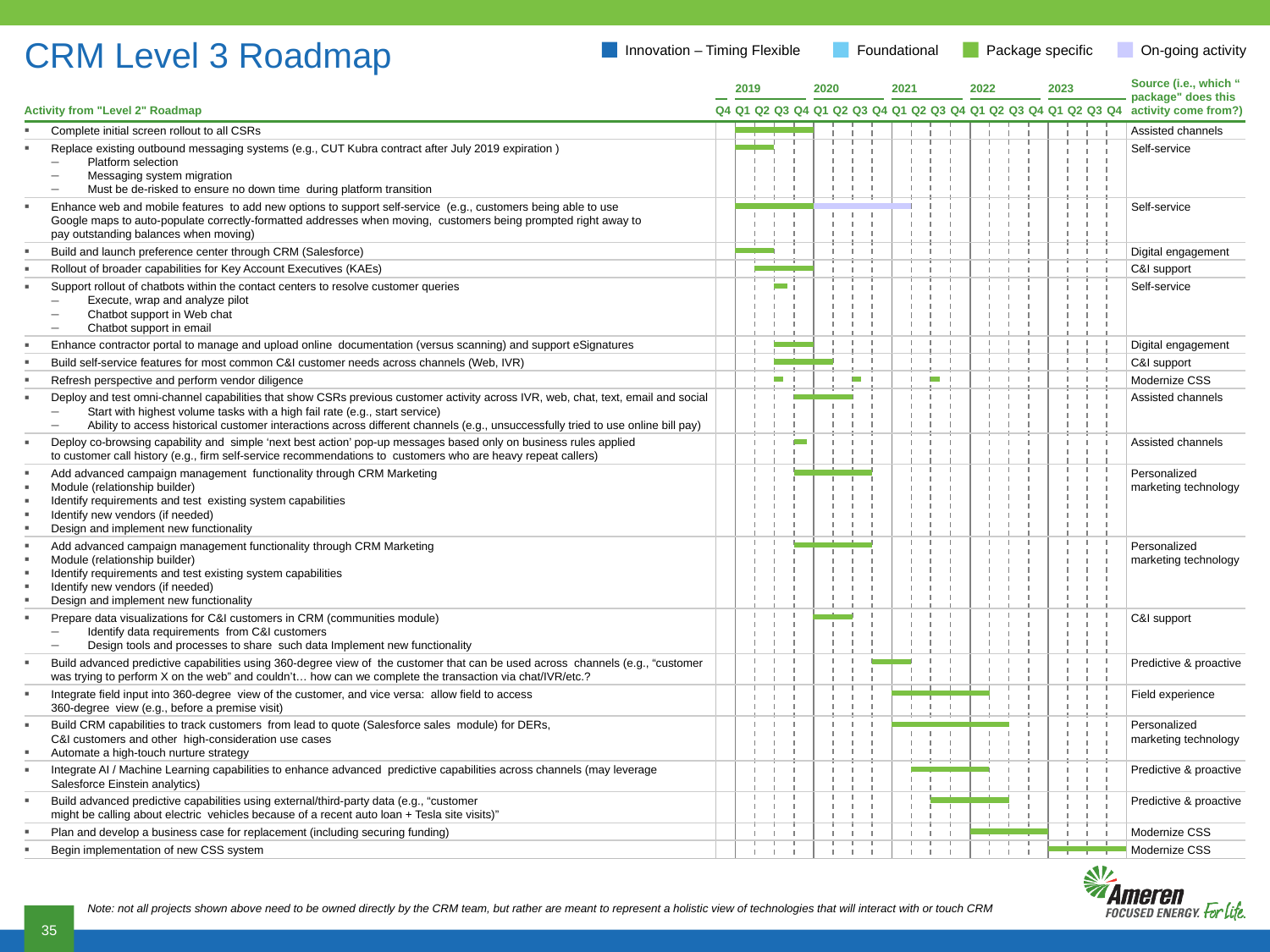

# CRM Level 3 Roadmap
Innovation – Timing Flexible
Foundational
Package specific
On-going activity

Source (i.e., which “
package" does this
activity come from?)

2019
2020
2021
2022
2023
Q4
Q1
Q2
Q3
Q4
Q1
Q2
Q3
Q4
Q1
Q2
Q3
Q4
Q1
Q2
Q3
Q4
Q1
Q2
Q3
Q4
Activity from "Level 2" Roadmap
Complete initial screen rollout to all CSRs
Assisted channels
Replace existing outbound messaging systems (e.g., CUT Kubra contract after July 2019 expiration )
Platform selection
Messaging system migration
Must be de-risked to ensure no down time  during platform transition
Self-service
Enhance web and mobile features  to add new options to support self-service  (e.g., customers being able to use
Google maps to auto-populate correctly-formatted addresses when moving,  customers being prompted right away to
pay outstanding balances when moving)
Self-service
Build and launch preference center through CRM (Salesforce)
Digital engagement
Rollout of broader capabilities for Key Account Executives (KAEs)
C&I support
Support rollout of chatbots within the contact centers to resolve customer queries
Execute, wrap and analyze pilot
Chatbot support in Web chat
Chatbot support in email
Self-service
Enhance contractor portal to manage and upload online  documentation (versus scanning) and support eSignatures
Digital engagement
Build self-service features for most common C&I customer needs across channels (Web, IVR)
C&I support
Refresh perspective and perform vendor diligence
Modernize CSS
Deploy and test omni-channel capabilities that show CSRs previous customer activity across IVR, web, chat, text, email and social
Start with highest volume tasks with a high fail rate (e.g., start service)
Ability to access historical customer interactions across different channels (e.g., unsuccessfully tried to use online bill pay)
Assisted channels
Deploy co-browsing capability and  simple ‘next best action’ pop-up messages based only on business rules applied
to customer call history (e.g., firm self-service recommendations to  customers who are heavy repeat callers)
Assisted channels
Add advanced campaign management  functionality through CRM Marketing
Module (relationship builder)
Identify requirements and test  existing system capabilities
Identify new vendors (if needed)
Design and implement new functionality
Personalized
marketing technology
Add advanced campaign management functionality through CRM Marketing
Module (relationship builder)
Identify requirements and test existing system capabilities
Identify new vendors (if needed)
Design and implement new functionality
Personalized
marketing technology
Prepare data visualizations for C&I customers in CRM (communities module)
Identify data requirements  from C&I customers
Design tools and processes to share  such data Implement new functionality
C&I support
Build advanced predictive capabilities using 360-degree view of  the customer that can be used across  channels (e.g., “customer
was trying to perform X on the web” and couldn’t… how can we complete the transaction via chat/IVR/etc.?
Predictive & proactive
Integrate field input into 360-degree  view of the customer, and vice versa:  allow field to access
360-degree  view (e.g., before a premise visit)
Field experience
Build CRM capabilities to track customers  from lead to quote (Salesforce sales  module) for DERs,
C&I customers and other  high-consideration use cases
Automate a high-touch nurture strategy
Personalized
marketing technology
Integrate AI / Machine Learning capabilities to enhance advanced  predictive capabilities across channels (may leverage
Salesforce Einstein analytics)
Predictive & proactive
Build advanced predictive capabilities using external/third-party data (e.g., “customer
might be calling about electric  vehicles because of a recent auto loan + Tesla site visits)”
Predictive & proactive
Plan and develop a business case for replacement (including securing funding)
Modernize CSS
Begin implementation of new CSS system
Modernize CSS
Note: not all projects shown above need to be owned directly by the CRM team, but rather are meant to represent a holistic view of technologies that will interact with or touch CRM